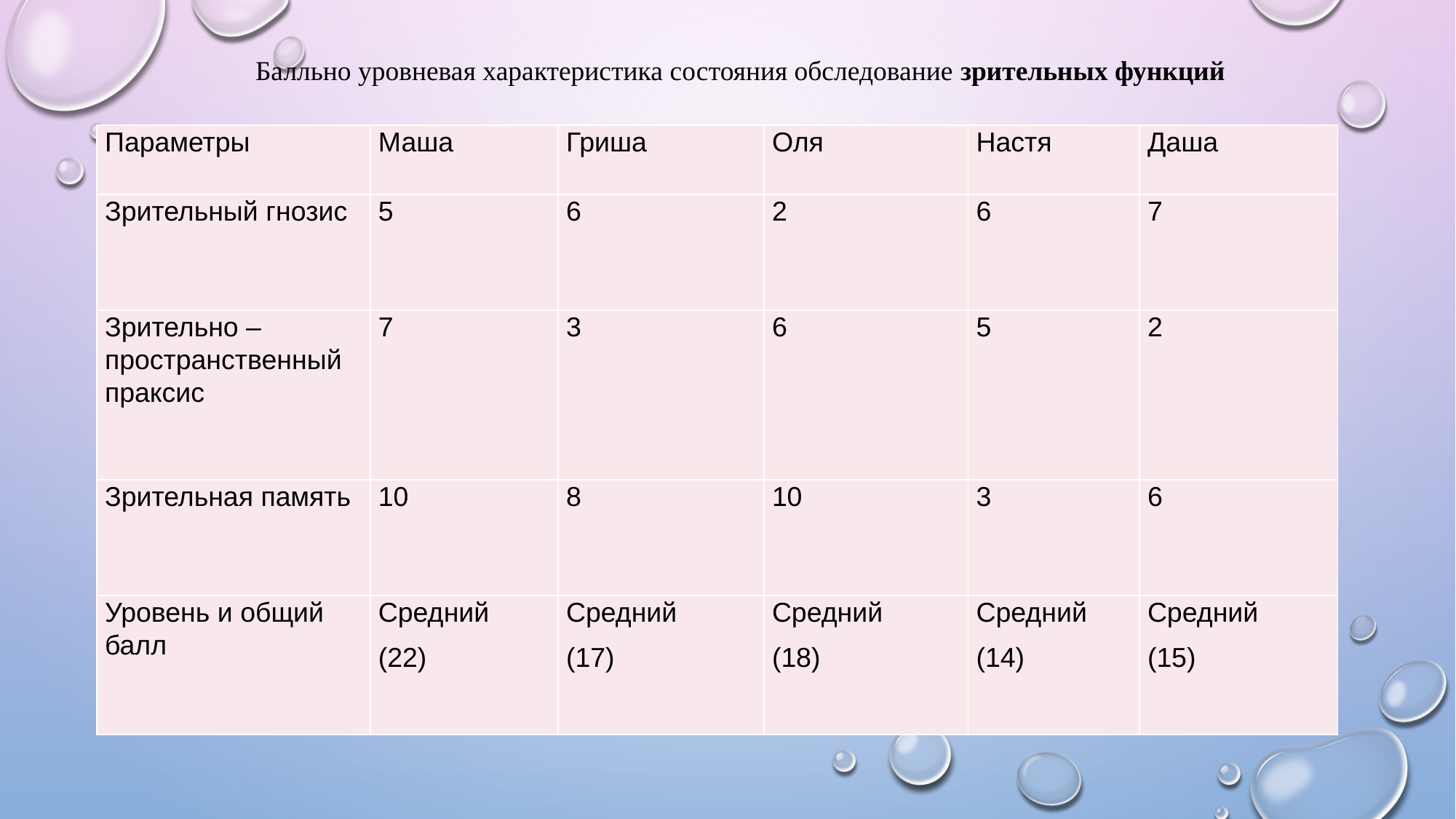

Балльно уровневая характеристика состояния обследование зрительных функций

| Параметры | Маша | Гриша | Оля | Настя | Даша |
| --- | --- | --- | --- | --- | --- |
| Зрительный гнозис | 5 | 6 | 2 | 6 | 7 |
| Зрительно – пространственный праксис | 7 | 3 | 6 | 5 | 2 |
| Зрительная память | 10 | 8 | 10 | 3 | 6 |
| Уровень и общий балл | Средний (22) | Средний (17) | Средний (18) | Средний (14) | Средний (15) |